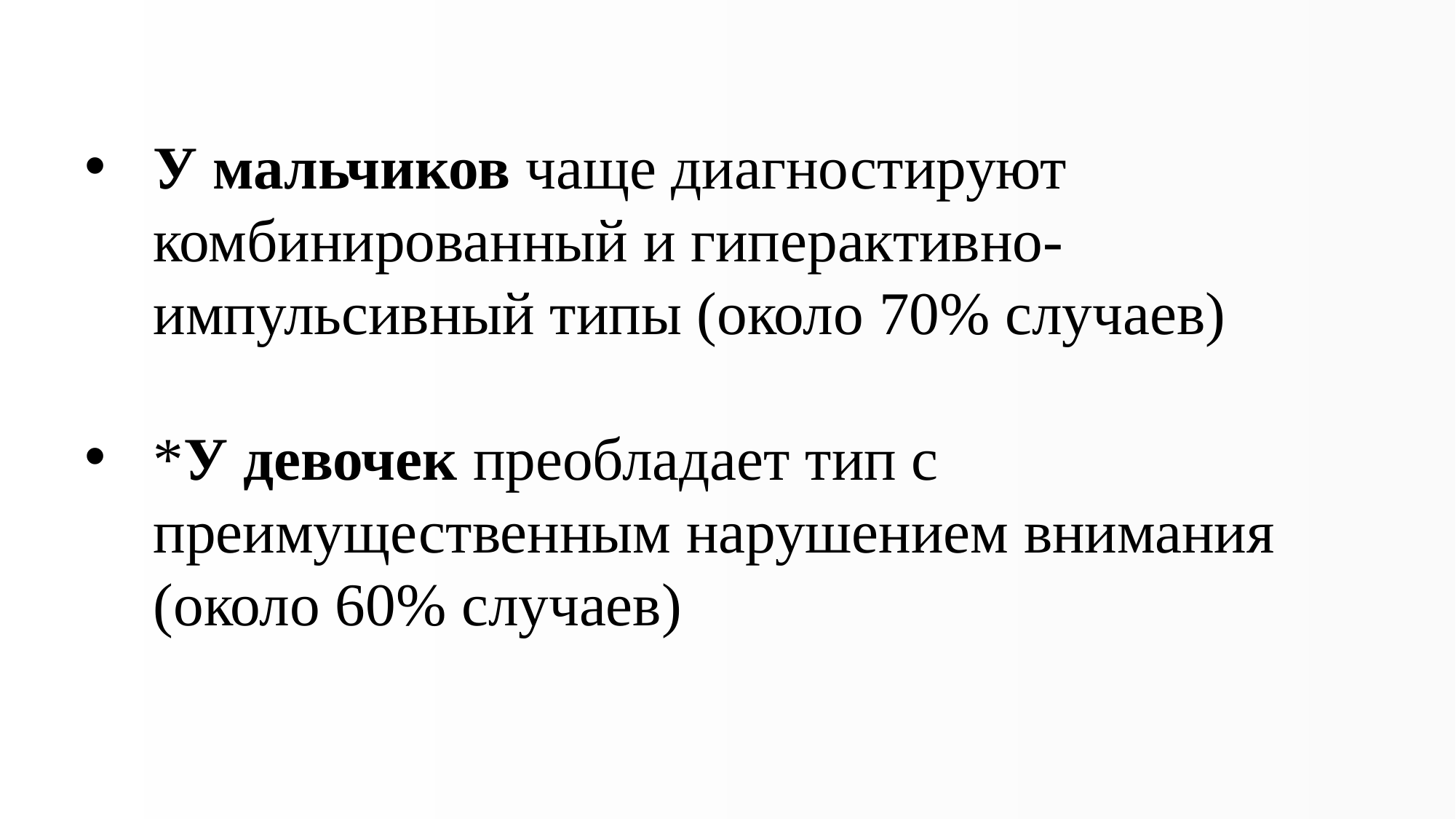

У мальчиков чаще диагностируют комбинированный и гиперактивно-импульсивный типы (около 70% случаев)

*У девочек преобладает тип с преимущественным нарушением внимания (около 60% случаев)